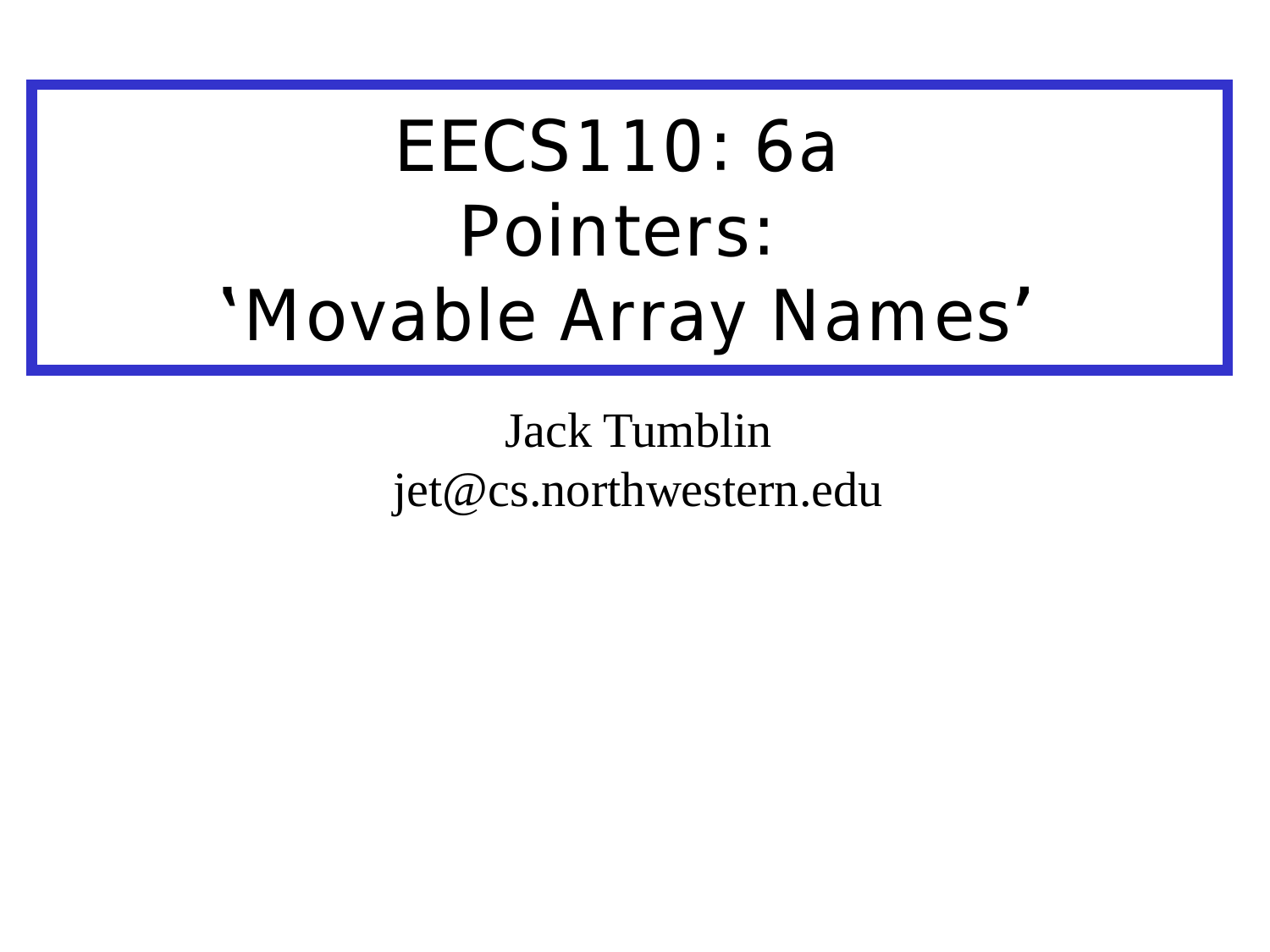

# EECS110: 6a Pointers: ‘Movable Array Names’
Jack Tumblin
jet@cs.northwestern.edu
.
.